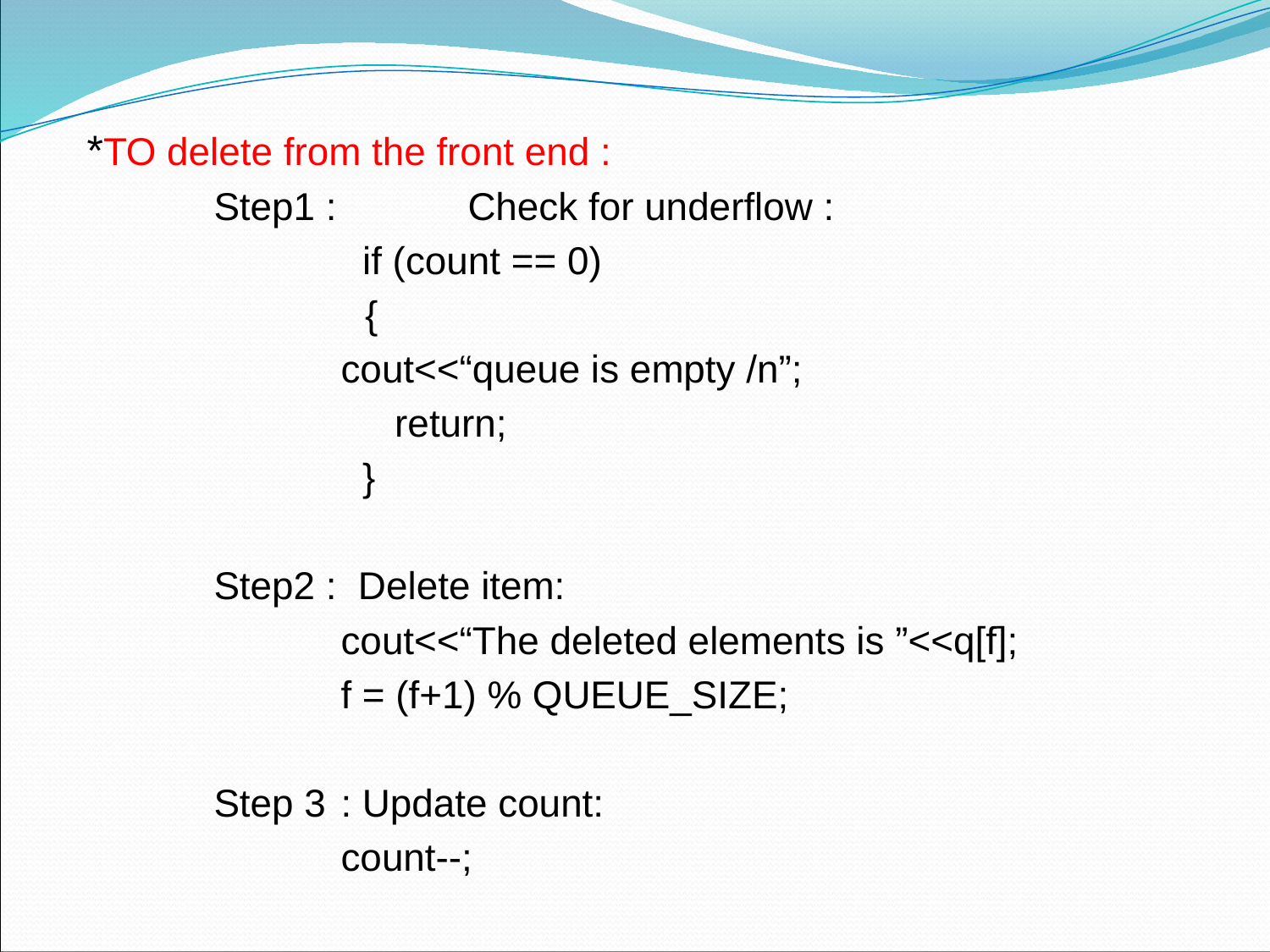

*TO delete from the front end :
	Step1 : 	Check for underflow :
            	  if (count == 0)
	              {
		cout<<“queue is empty /n”;
		     return;
		  }

	Step2 :  Delete item:
		cout<<“The deleted elements is ”<<q[f];
		f = (f+1) % QUEUE_SIZE;

	Step 3	: Update count:
		count--;